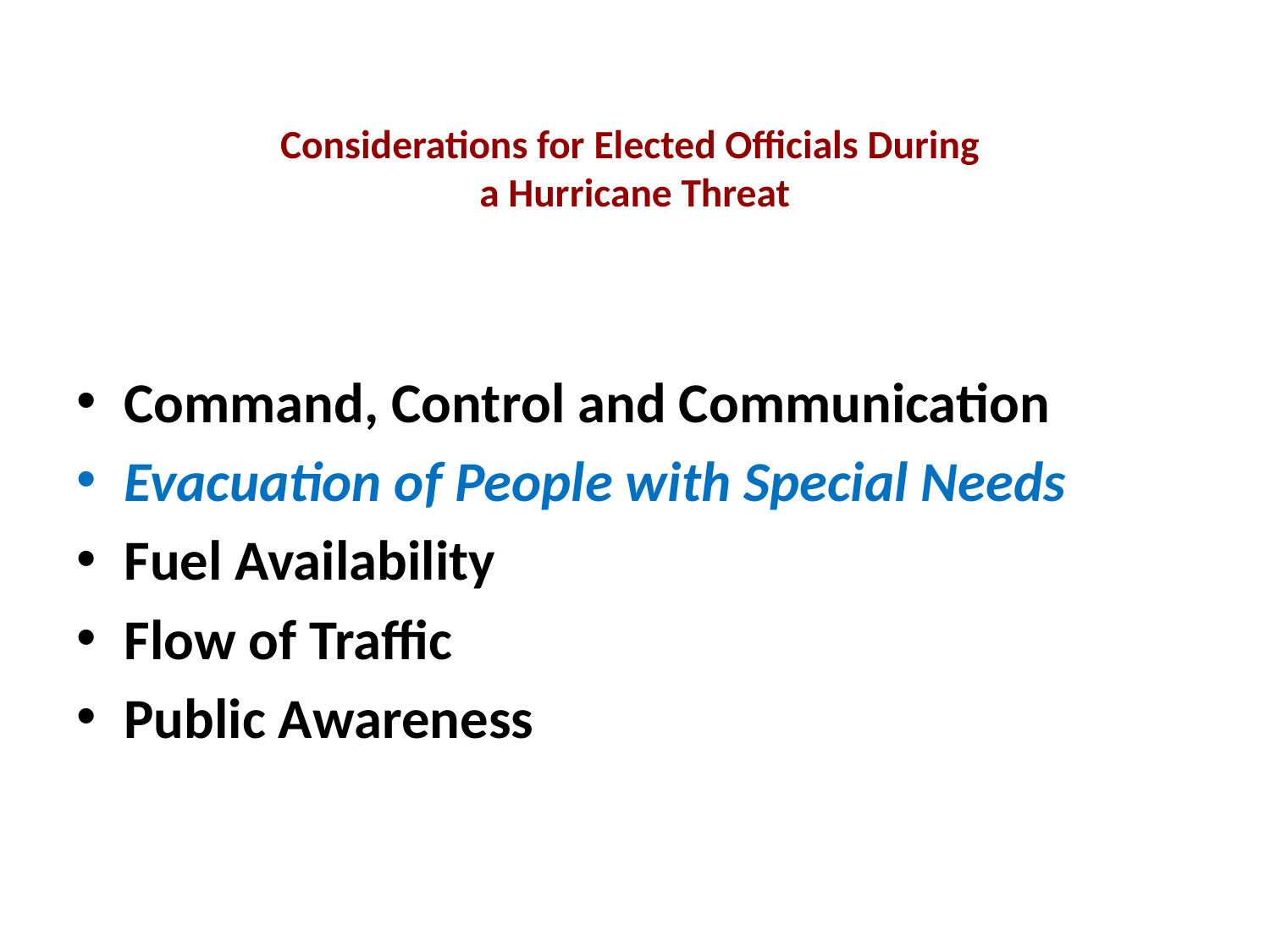

# Considerations for Elected Officials During a Hurricane Threat
Command, Control and Communication
Evacuation of People with Special Needs
Fuel Availability
Flow of Traffic
Public Awareness